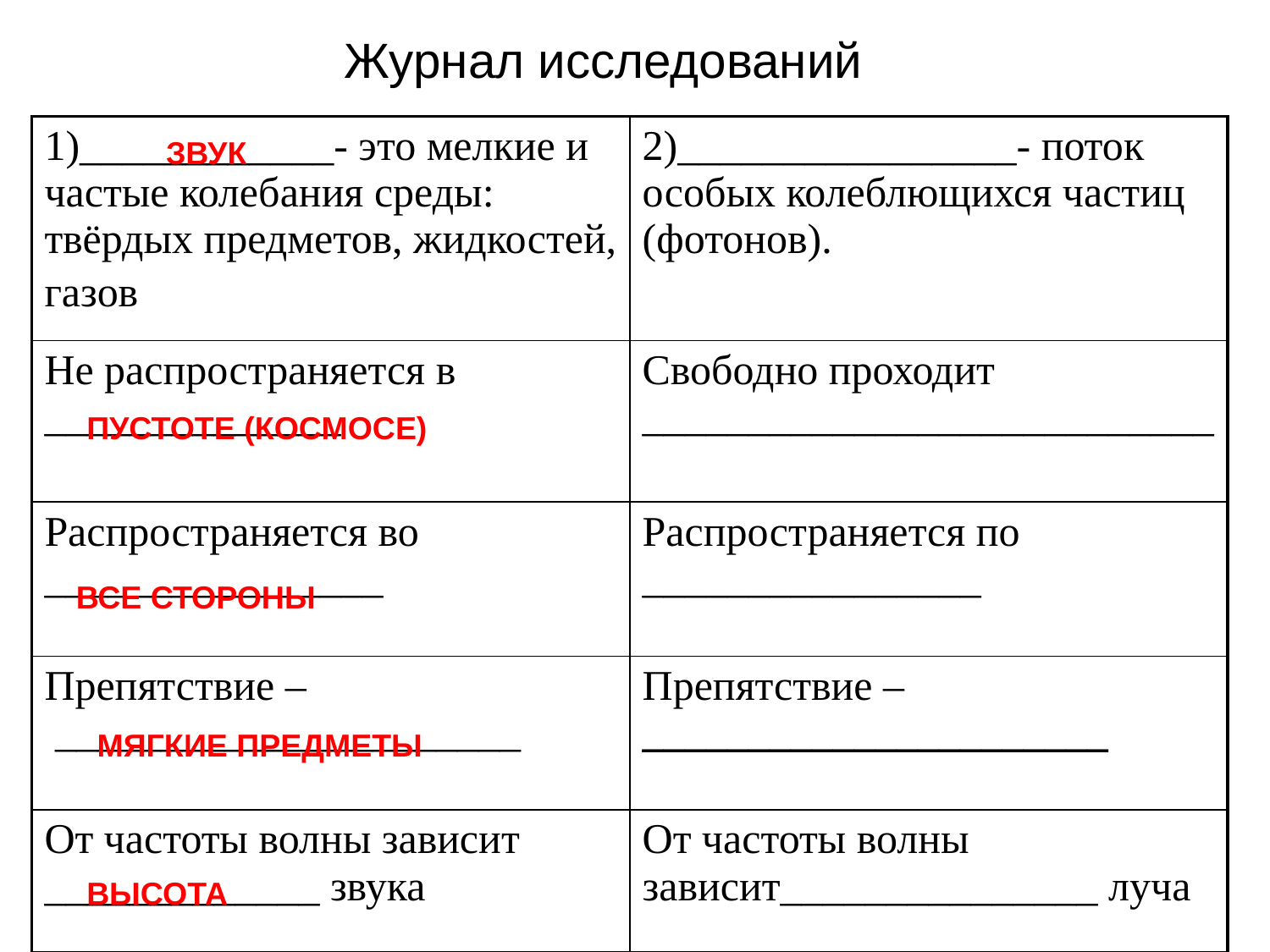

Журнал исследований
| 1)\_\_\_\_\_\_\_\_\_\_\_\_- это мелкие и частые колебания среды: твёрдых предметов, жидкостей, газов | 2)\_\_\_\_\_\_\_\_\_\_\_\_\_\_\_\_- поток особых колеблющихся частиц (фотонов). |
| --- | --- |
| Не распространяется в \_\_\_\_\_\_\_\_\_\_\_\_\_\_ | Свободно проходит \_\_\_\_\_\_\_\_\_\_\_\_\_\_\_\_\_\_\_\_\_\_\_\_\_\_\_ |
| Распространяется во \_\_\_\_\_\_\_\_\_\_\_\_\_\_\_\_ | Распространяется по \_\_\_\_\_\_\_\_\_\_\_\_\_\_\_\_ |
| Препятствие – \_\_\_\_\_\_\_\_\_\_\_\_\_\_\_\_\_\_\_\_\_\_ | Препятствие – \_\_\_\_\_\_\_\_\_\_\_\_\_\_\_\_\_\_\_\_\_\_ |
| От частоты волны зависит \_\_\_\_\_\_\_\_\_\_\_\_\_ звука | От частоты волны зависит\_\_\_\_\_\_\_\_\_\_\_\_\_\_\_ луча |
ЗВУК
ПУСТОТЕ (КОСМОСЕ)
ВСЕ СТОРОНЫ
МЯГКИЕ ПРЕДМЕТЫ

ВЫСОТА